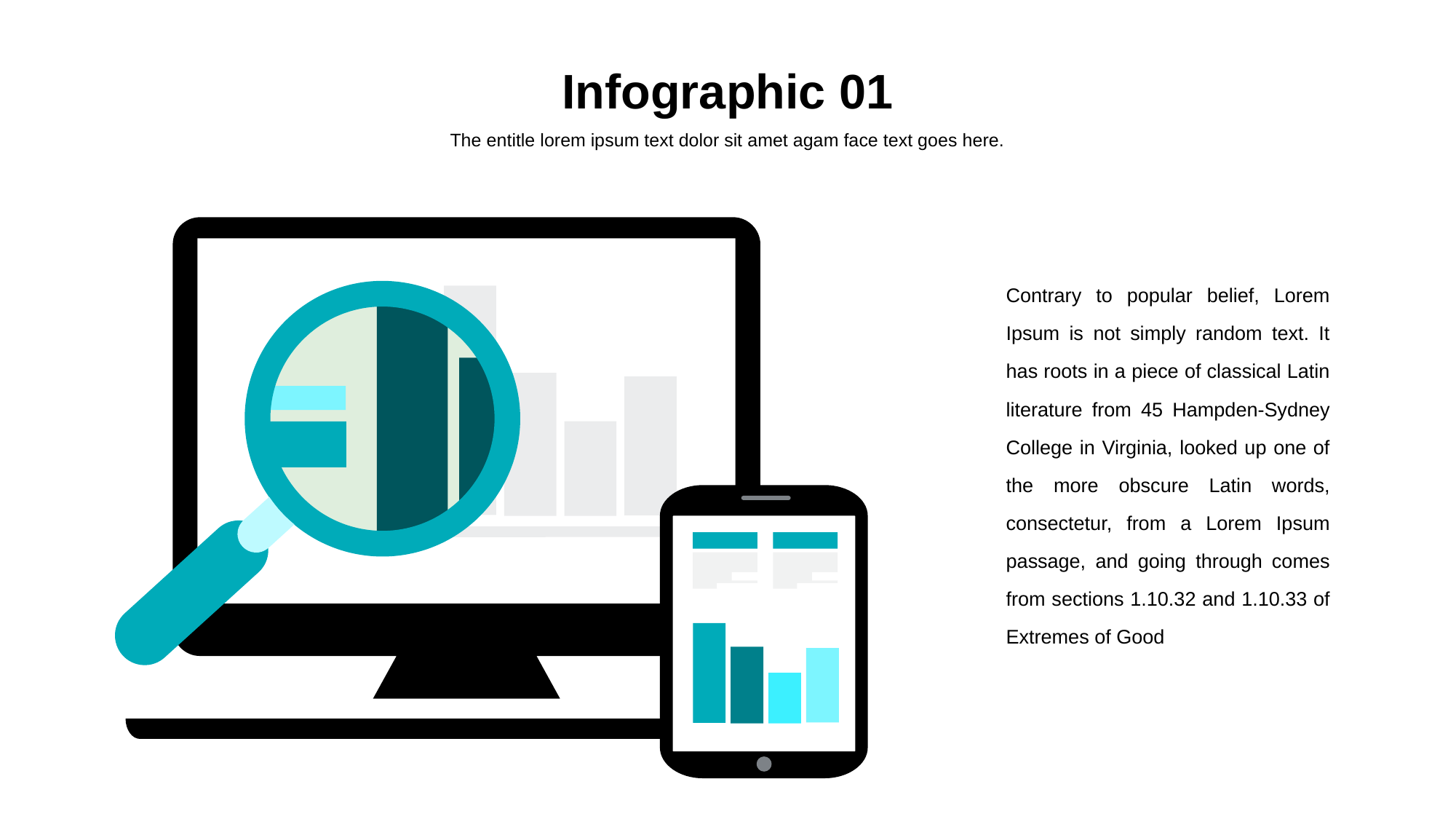

# Infographic 01
The entitle lorem ipsum text dolor sit amet agam face text goes here.

Contrary to popular belief, Lorem Ipsum is not simply random text. It has roots in a piece of classical Latin literature from 45 Hampden-Sydney College in Virginia, looked up one of the more obscure Latin words, consectetur, from a Lorem Ipsum passage, and going through comes from sections 1.10.32 and 1.10.33 of Extremes of Good